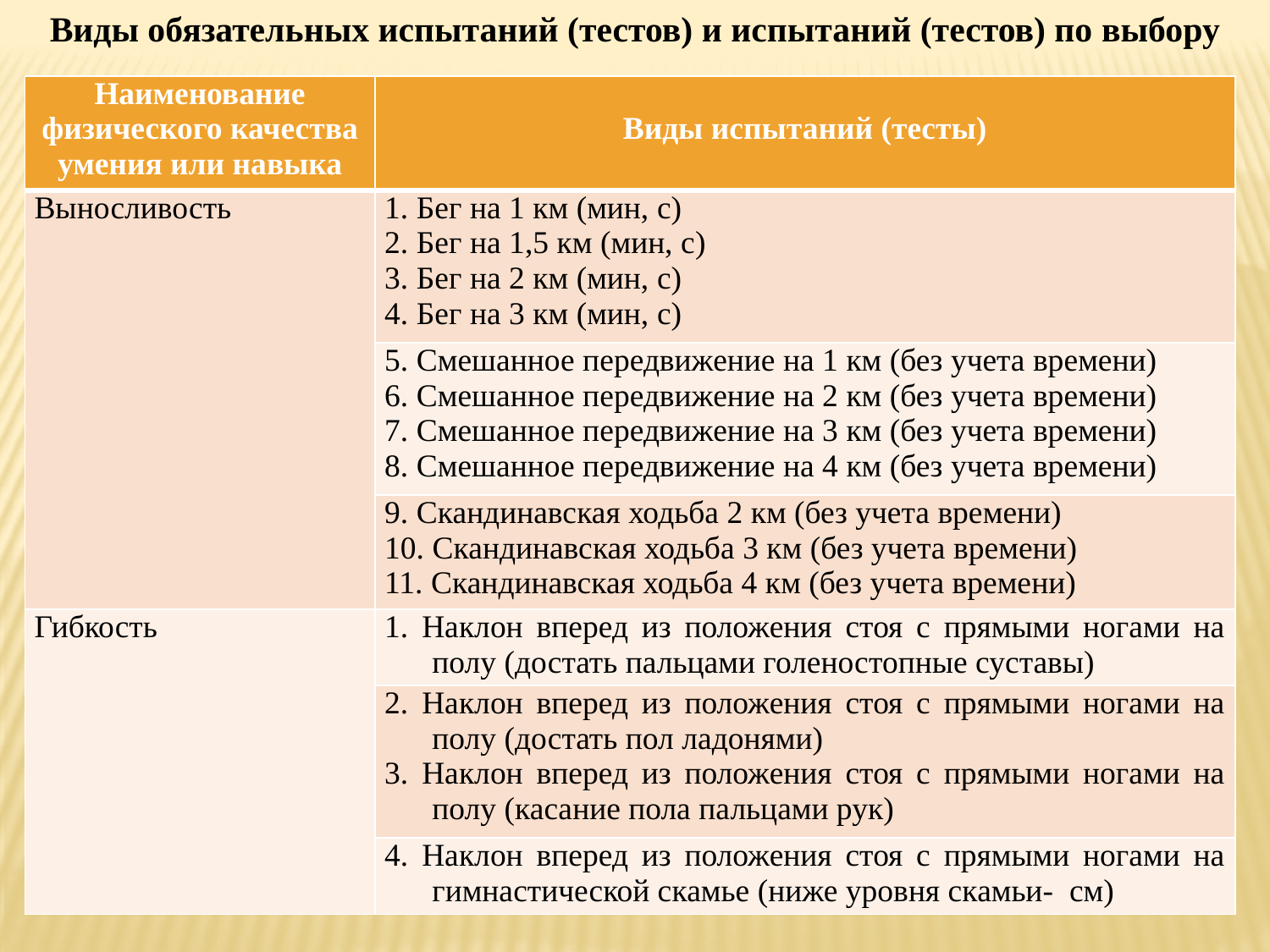

Виды обязательных испытаний (тестов) и испытаний (тестов) по выбору
| Наименование физического качества умения или навыка | Виды испытаний (тесты) |
| --- | --- |
| Выносливость | 1. Бег на 1 км (мин, с) 2. Бег на 1,5 км (мин, с) 3. Бег на 2 км (мин, с) 4. Бег на 3 км (мин, с) |
|  | 5. Смешанное передвижение на 1 км (без учета времени) 6. Смешанное передвижение на 2 км (без учета времени) 7. Смешанное передвижение на 3 км (без учета времени) 8. Смешанное передвижение на 4 км (без учета времени) |
|  | 9. Скандинавская ходьба 2 км (без учета времени) 10. Скандинавская ходьба 3 км (без учета времени) 11. Скандинавская ходьба 4 км (без учета времени) |
| Гибкость | 1. Наклон вперед из положения стоя с прямыми ногами на полу (достать пальцами голеностопные суставы) |
|  | 2. Наклон вперед из положения стоя с прямыми ногами на полу (достать пол ладонями) 3. Наклон вперед из положения стоя с прямыми ногами на полу (касание пола пальцами рук) |
|  | 4. Наклон вперед из положения стоя с прямыми ногами на гимнастической скамье (ниже уровня скамьи- см) |